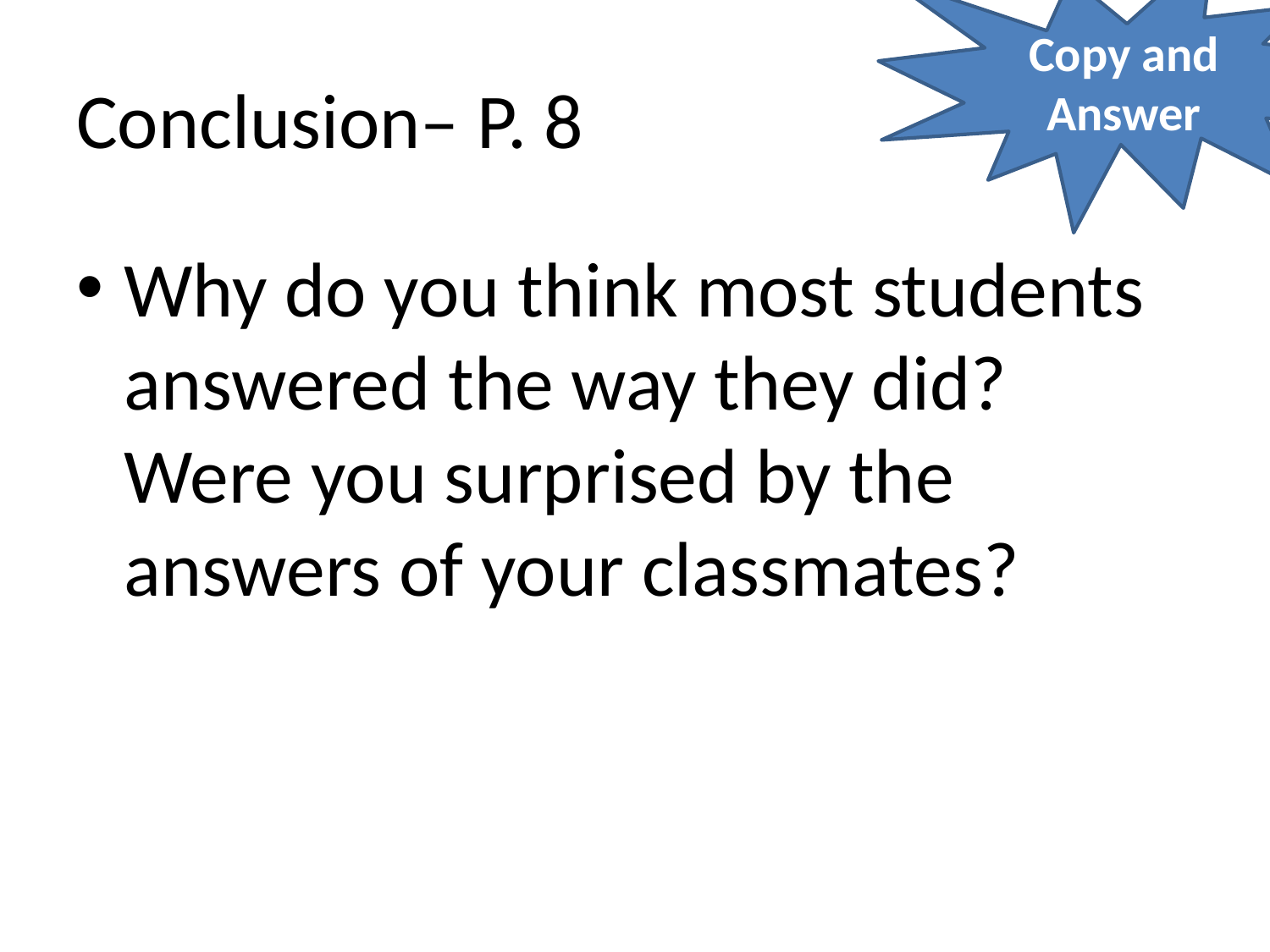

Copy and Answer
# Conclusion– P. 8
Why do you think most students answered the way they did? Were you surprised by the answers of your classmates?